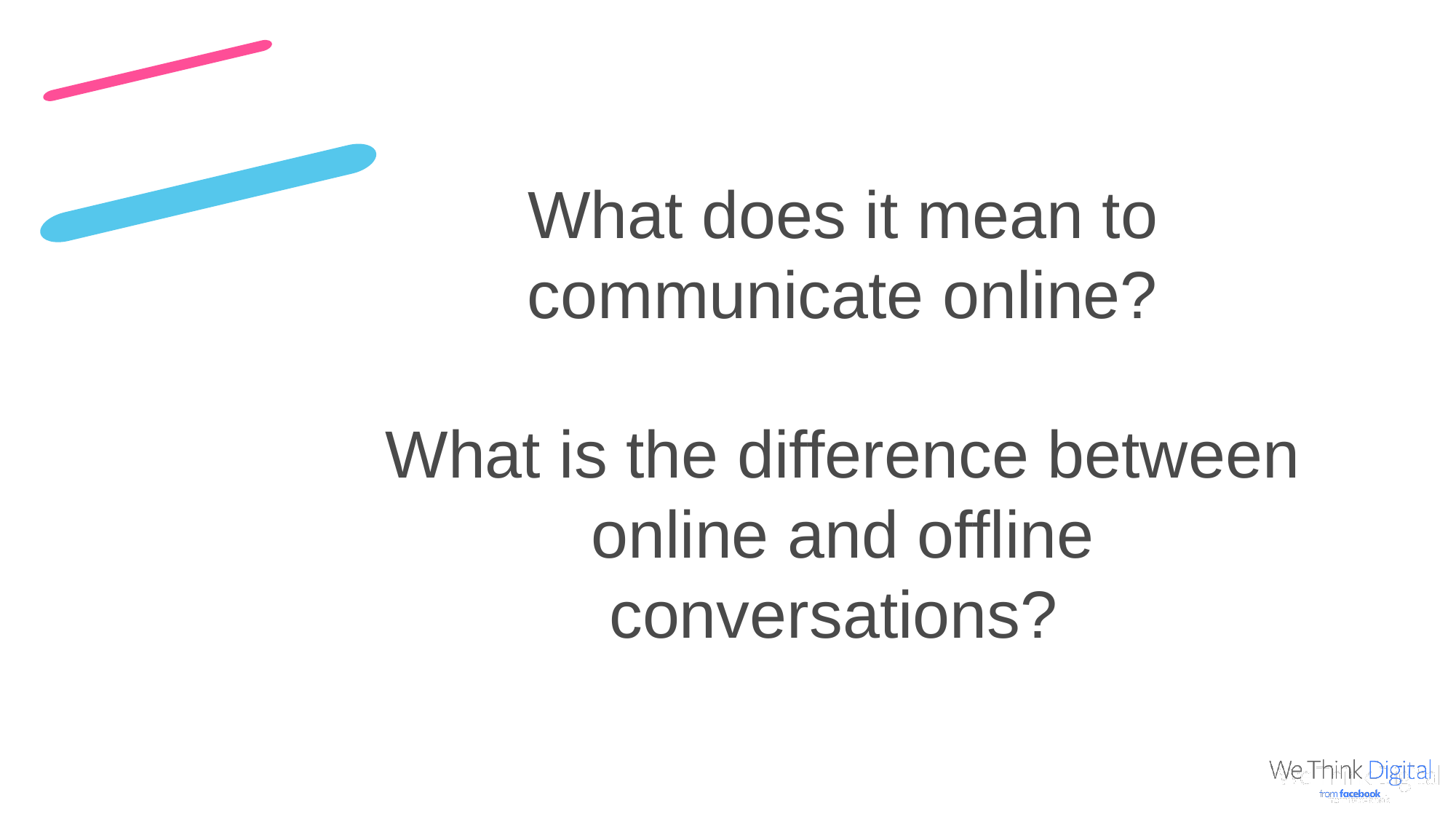

What does it mean to
communicate online?

What is the difference between online and offline conversations?